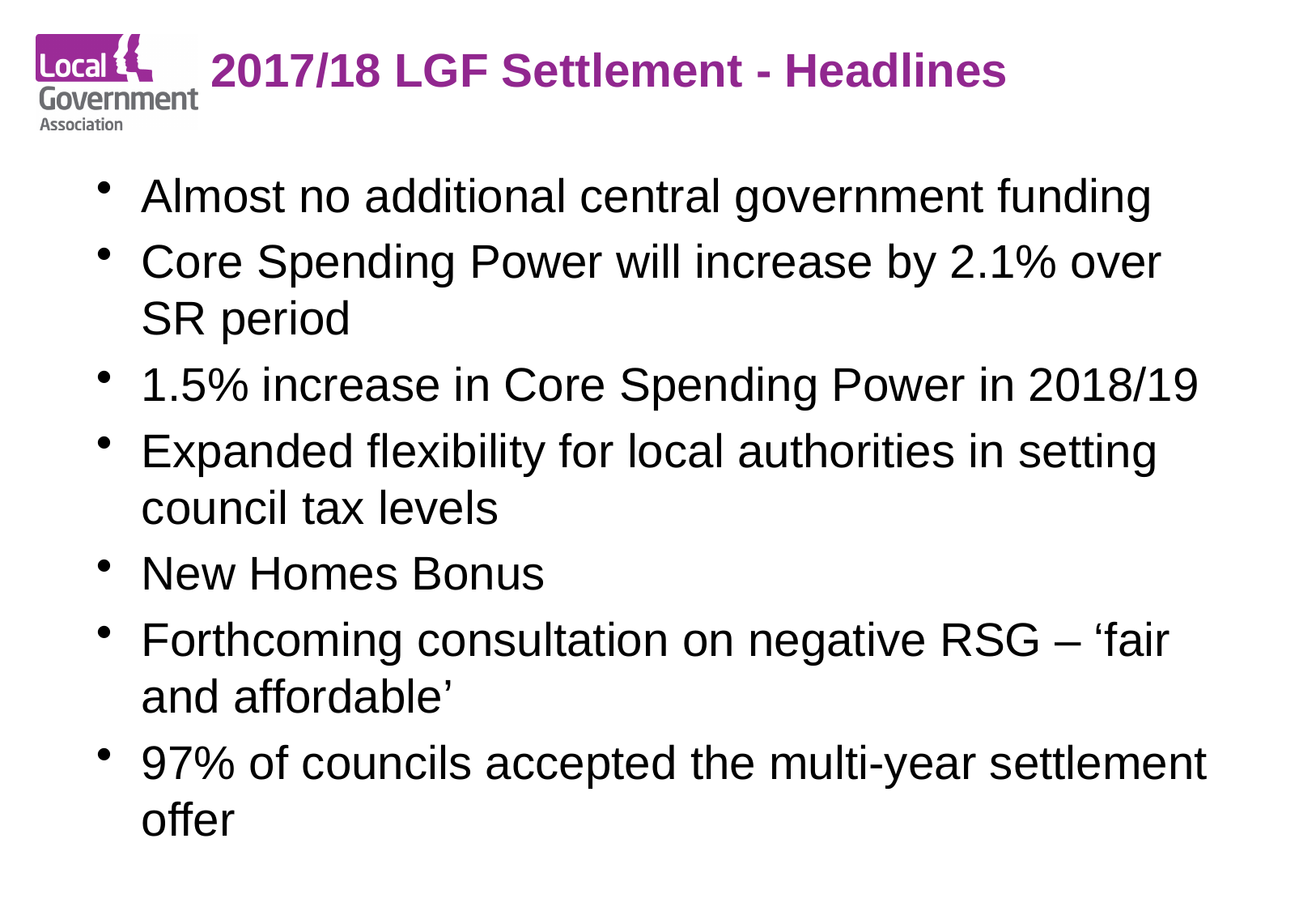

# 2017/18 LGF Settlement - Headlines
Almost no additional central government funding
Core Spending Power will increase by 2.1% over SR period
1.5% increase in Core Spending Power in 2018/19
Expanded flexibility for local authorities in setting council tax levels
New Homes Bonus
Forthcoming consultation on negative RSG – ‘fair and affordable’
97% of councils accepted the multi-year settlement offer